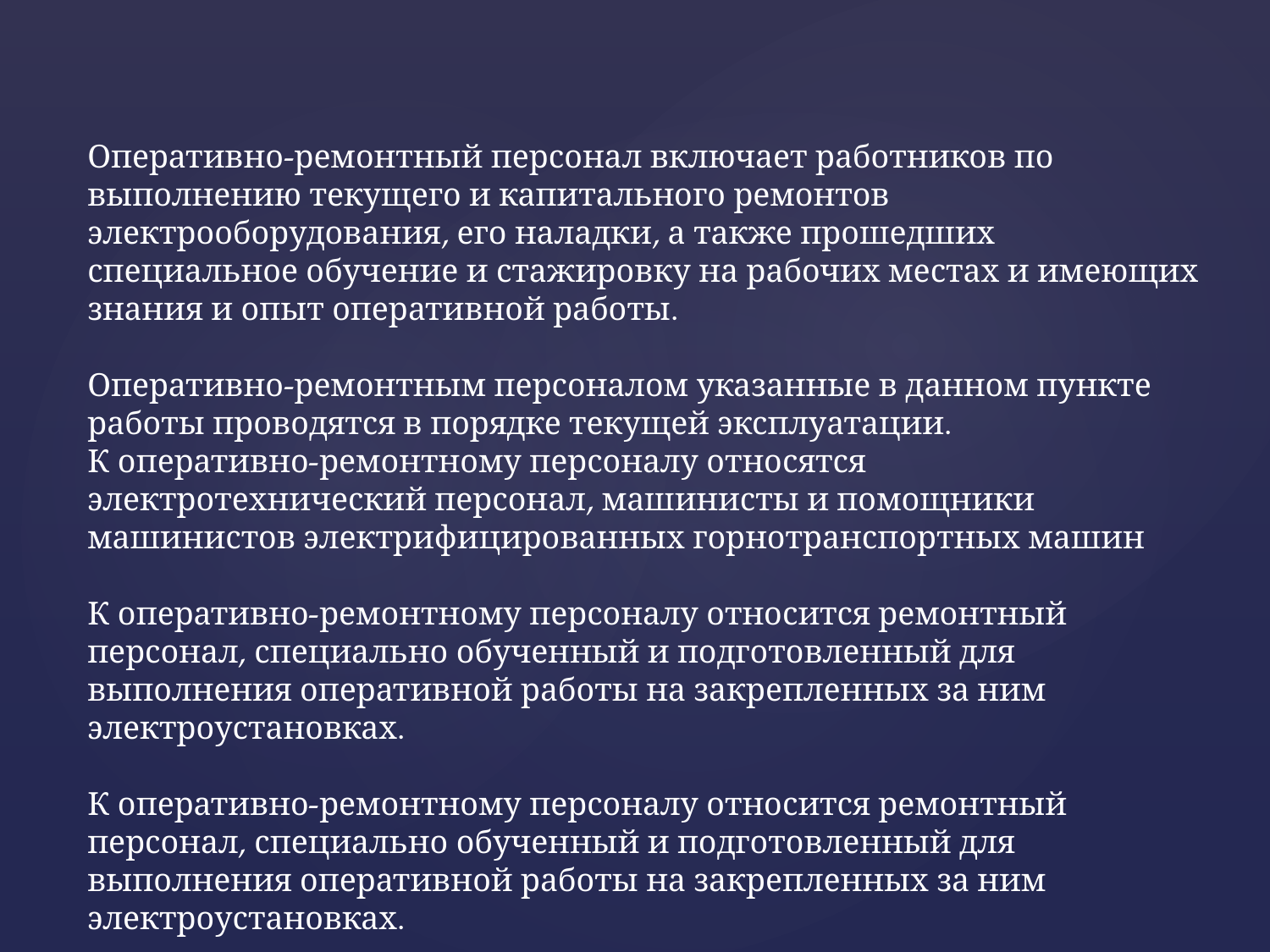

Оперативно-ремонтный персонал включает работников по выполнению текущего и капитального ремонтов электрооборудования, его наладки, а также прошедших специальное обучение и стажировку на рабочих местах и имеющих знания и опыт оперативной работы.

Оперативно-ремонтным персоналом указанные в данном пункте работы проводятся в порядке текущей эксплуатации.
К оперативно-ремонтному персоналу относятся электротехнический персонал, машинисты и помощники машинистов электрифицированных горнотранспортных машин

К оперативно-ремонтному персоналу относится ремонтный персонал, специально обученный и подготовленный для выполнения оперативной работы на закрепленных за ним электроустановках.

К оперативно-ремонтному персоналу относится ремонтный персонал, специально обученный и подготовленный для выполнения оперативной работы на закрепленных за ним электроустановках.